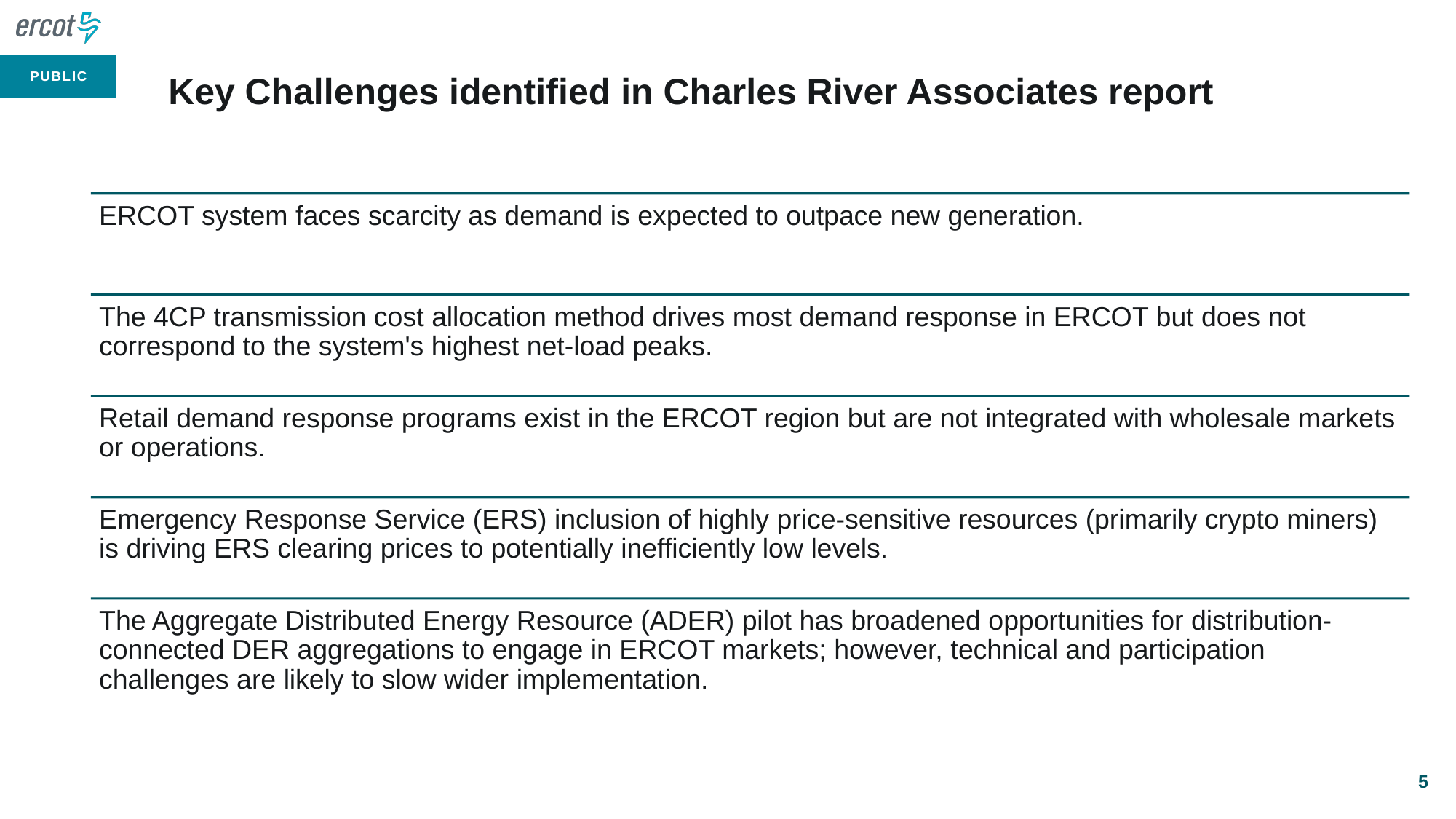

# Key Challenges identified in Charles River Associates report
ERCOT system faces scarcity as demand is expected to outpace new generation.
The 4CP transmission cost allocation method drives most demand response in ERCOT but does not correspond to the system's highest net-load peaks.
Retail demand response programs exist in the ERCOT region but are not integrated with wholesale markets or operations.
Emergency Response Service (ERS) inclusion of highly price-sensitive resources (primarily crypto miners) is driving ERS clearing prices to potentially inefficiently low levels.
The Aggregate Distributed Energy Resource (ADER) pilot has broadened opportunities for distribution-connected DER aggregations to engage in ERCOT markets; however, technical and participation challenges are likely to slow wider implementation.
5